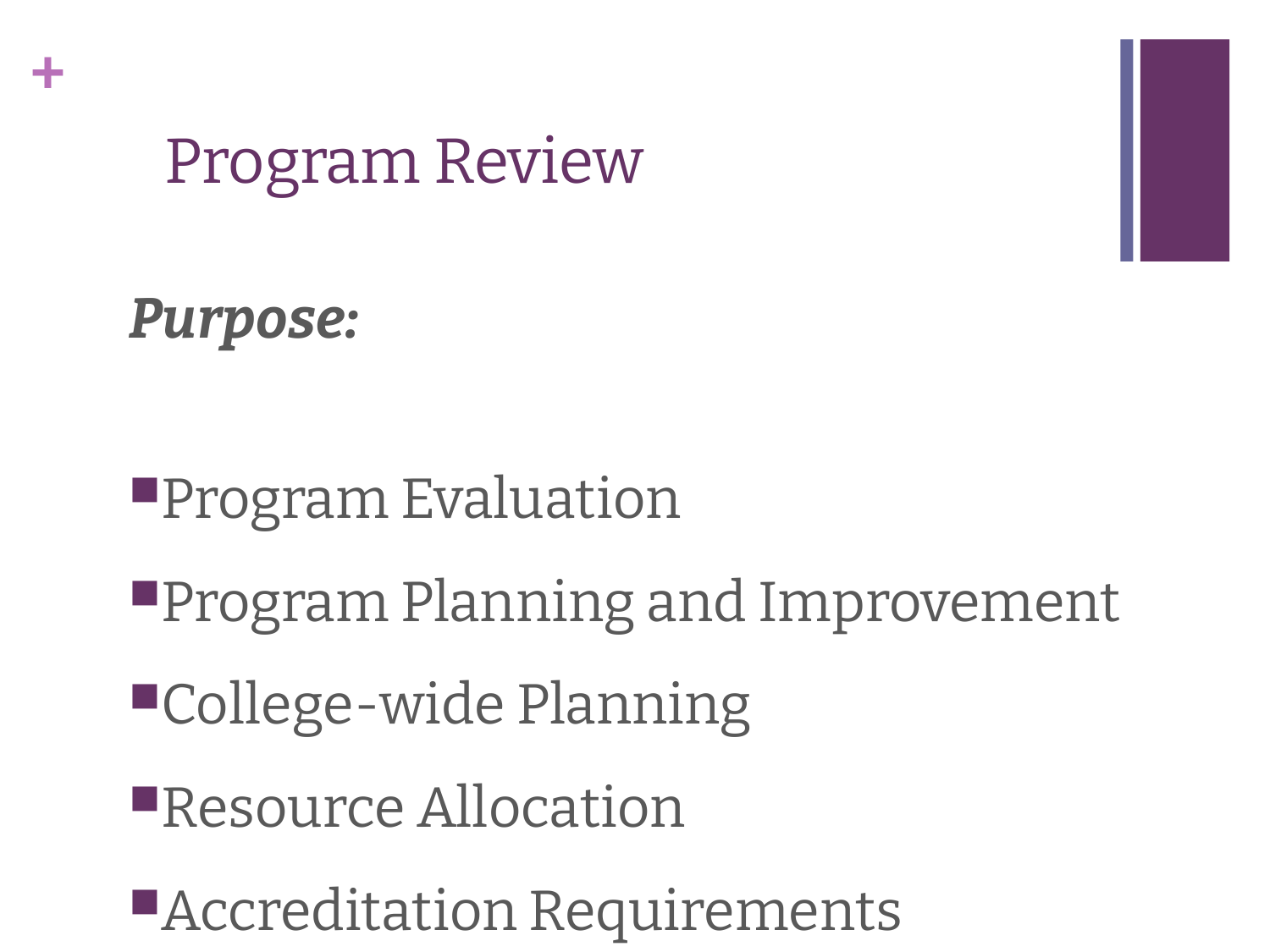

# Program Review
Purpose:

Program Evaluation
Program Planning and Improvement
College-wide Planning
Resource Allocation
Accreditation Requirements